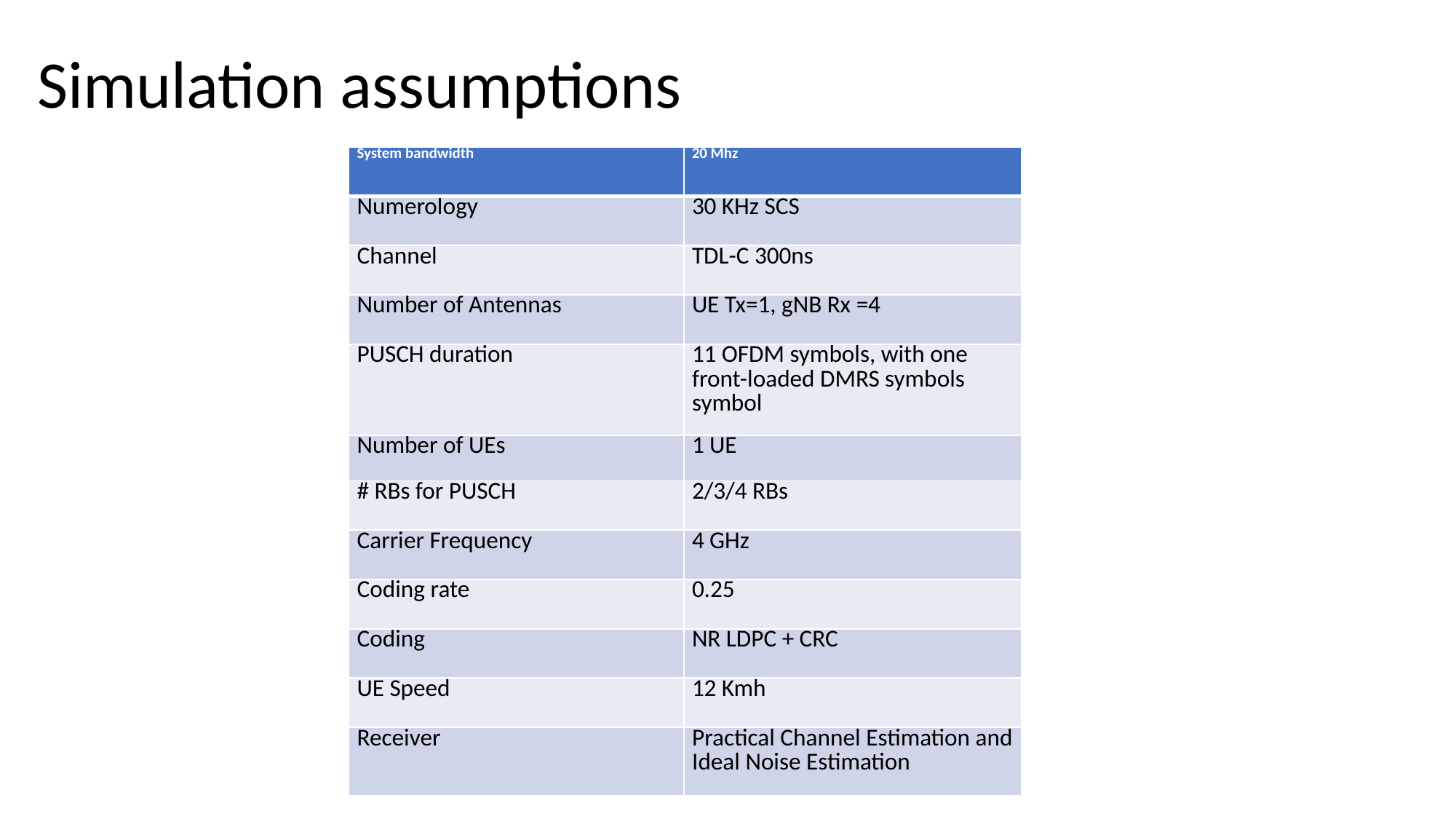

# Simulation assumptions
| System bandwidth | 20 Mhz |
| --- | --- |
| Numerology | 30 KHz SCS |
| Channel | TDL-C 300ns |
| Number of Antennas | UE Tx=1, gNB Rx =4 |
| PUSCH duration | 11 OFDM symbols, with one front-loaded DMRS symbols symbol |
| Number of UEs | 1 UE |
| # RBs for PUSCH | 2/3/4 RBs |
| Carrier Frequency | 4 GHz |
| Coding rate | 0.25 |
| Coding | NR LDPC + CRC |
| UE Speed | 12 Kmh |
| Receiver | Practical Channel Estimation and Ideal Noise Estimation |